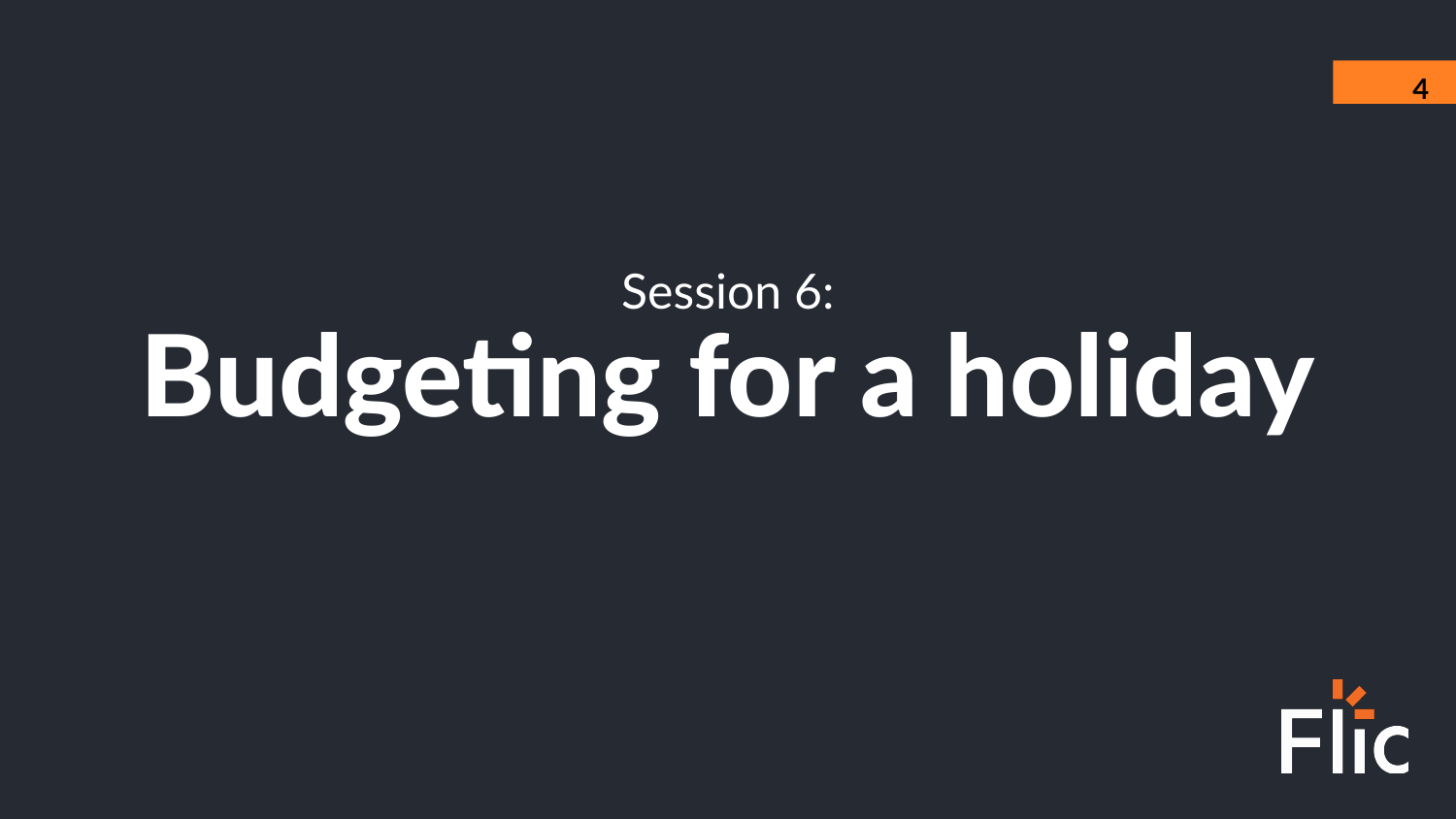

4

Session 6:
Budgeting for a holiday